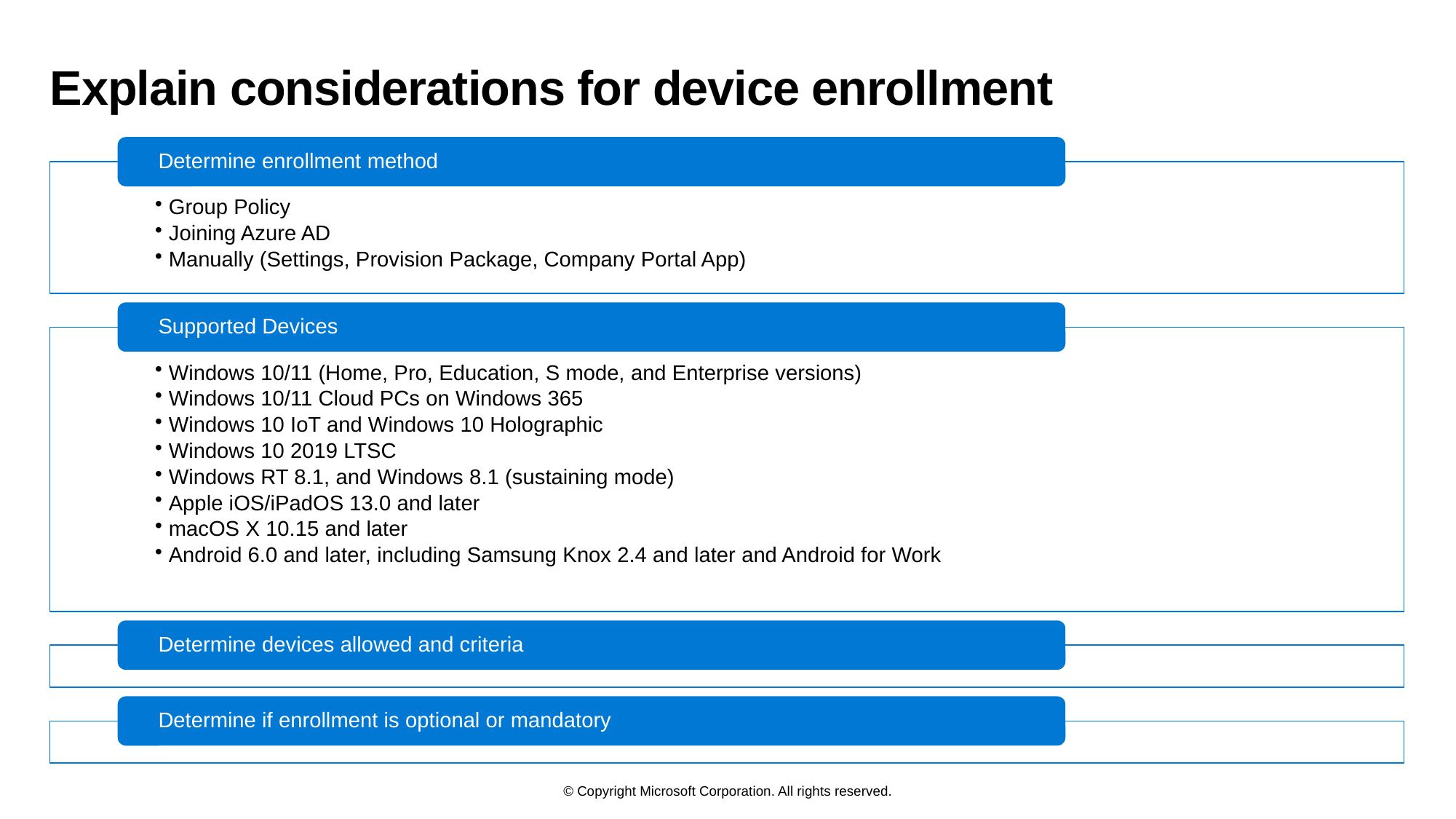

# Explain considerations for device enrollment
Group Policy
Joining Azure AD
Manually (Settings, Provision Package, Company Portal App)
Determine enrollment method
Windows 10/11 (Home, Pro, Education, S mode, and Enterprise versions)
Windows 10/11 Cloud PCs on Windows 365
Windows 10 IoT and Windows 10 Holographic
Windows 10 2019 LTSC
Windows RT 8.1, and Windows 8.1 (sustaining mode)
Apple iOS/iPadOS 13.0 and later
macOS X 10.15 and later
Android 6.0 and later, including Samsung Knox 2.4 and later and Android for Work
Supported Devices
Determine devices allowed and criteria
Determine if enrollment is optional or mandatory